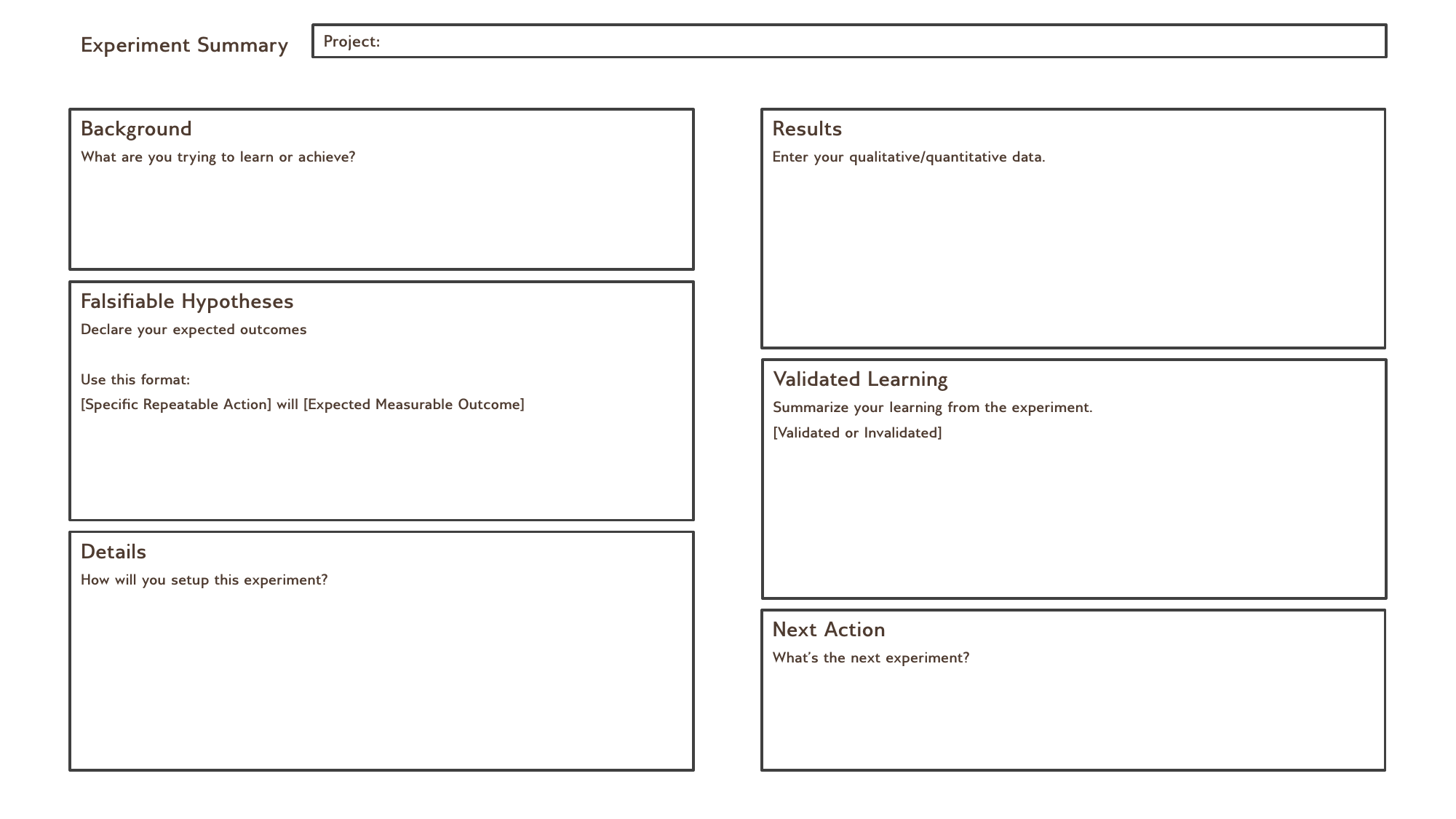

Project:
Experiment Summary
1c. Experiment Report
Background
What are you trying to learn or achieve?
Results
Enter your qualitative/quantitative data.
Falsifiable Hypotheses
Declare your expected outcomes

Use this format:
[Specific Repeatable Action] will [Expected Measurable Outcome]
Validated Learning
Summarize your learning from the experiment.
[Validated or Invalidated]
Details
How will you setup this experiment?
Next Action
What’s the next experiment?